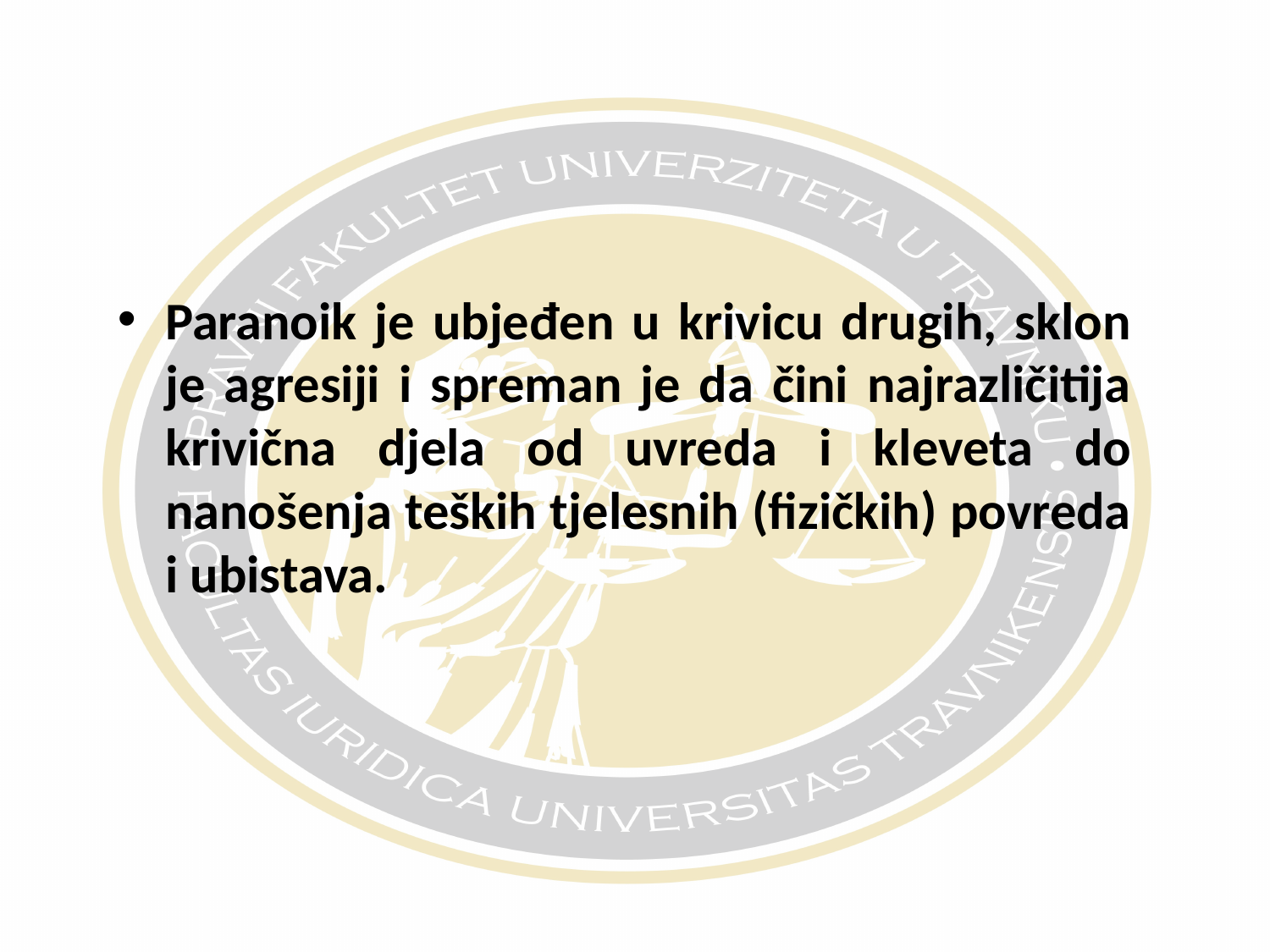

#

Paranoik je ubjeđen u krivicu drugih, sklon je agresiji i spreman je da čini najrazličitija krivična djela od uvreda i kleveta do nanošenja teških tjelesnih (fizičkih) povreda i ubistava.